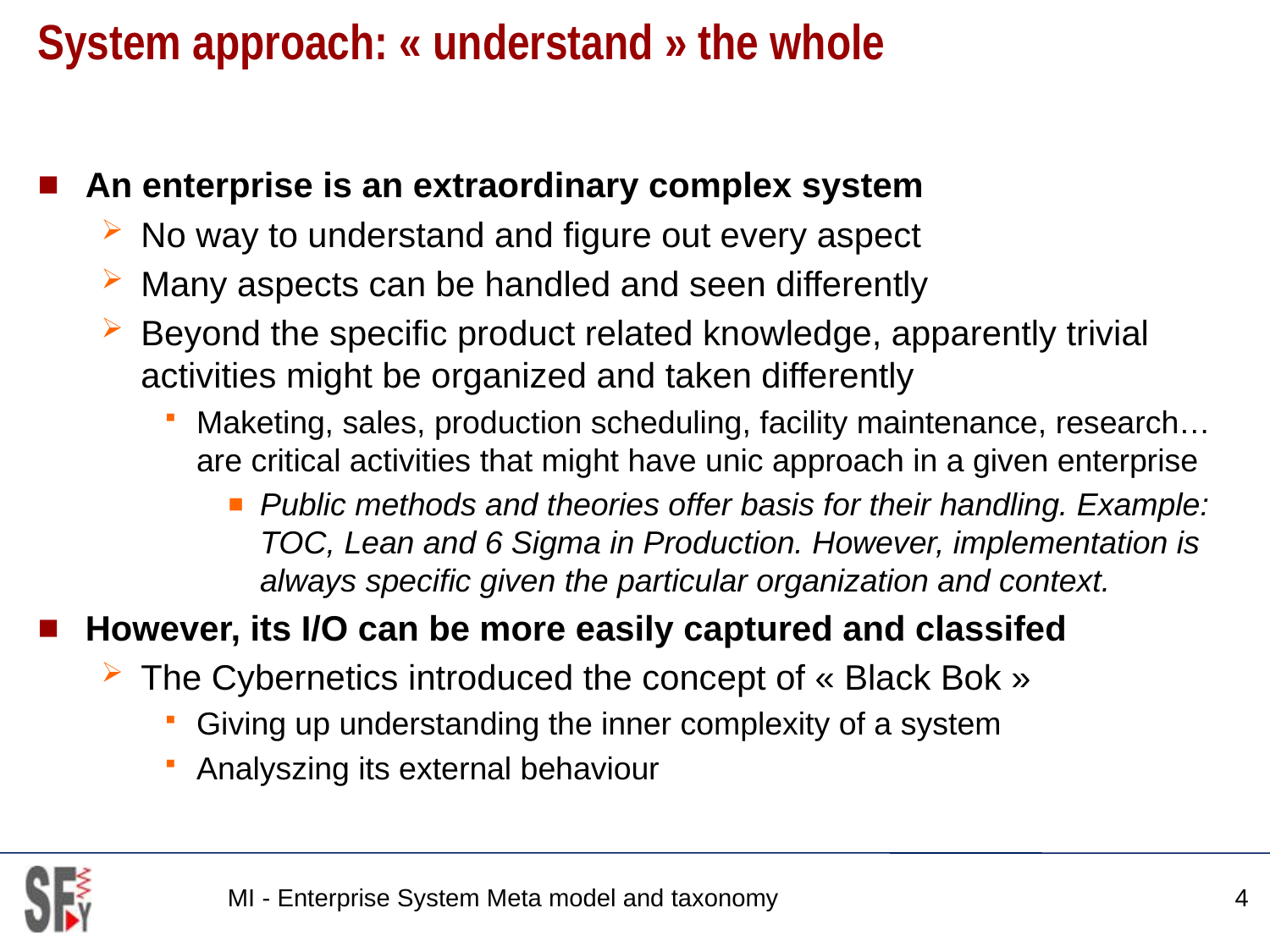

# System approach: « understand » the whole
An enterprise is an extraordinary complex system
No way to understand and figure out every aspect
Many aspects can be handled and seen differently
Beyond the specific product related knowledge, apparently trivial activities might be organized and taken differently
Maketing, sales, production scheduling, facility maintenance, research…  are critical activities that might have unic approach in a given enterprise
Public methods and theories offer basis for their handling. Example: TOC, Lean and 6 Sigma in Production. However, implementation is always specific given the particular organization and context.
However, its I/O can be more easily captured and classifed
The Cybernetics introduced the concept of « Black Bok »
Giving up understanding the inner complexity of a system
Analyszing its external behaviour

MI - Enterprise System Meta model and taxonomy
4